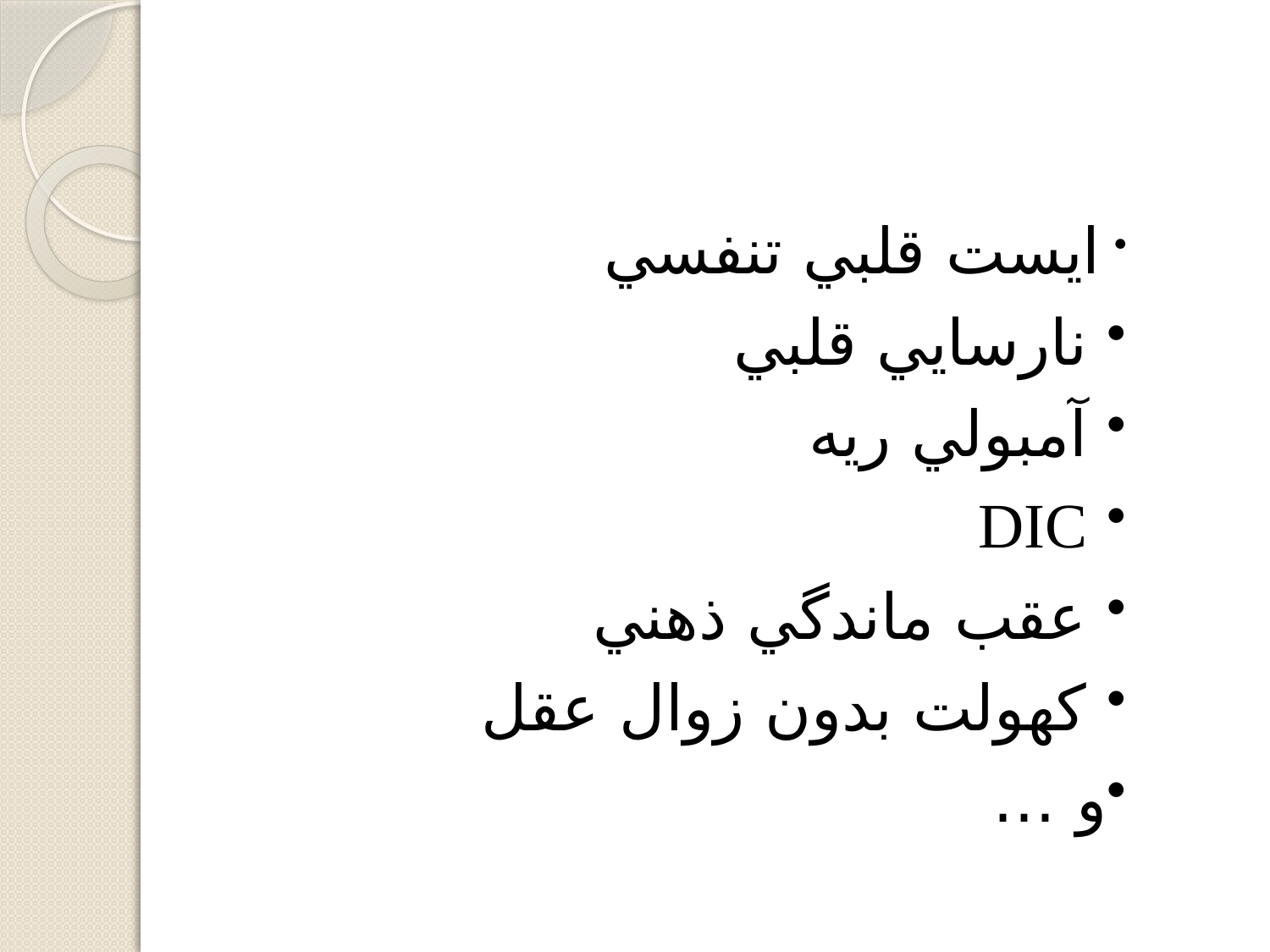

ايست قلبي تنفسي
 نارسايي قلبي
 آمبولي ريه
 DIC
 عقب ماندگي ذهني
 كهولت بدون زوال عقل
و …